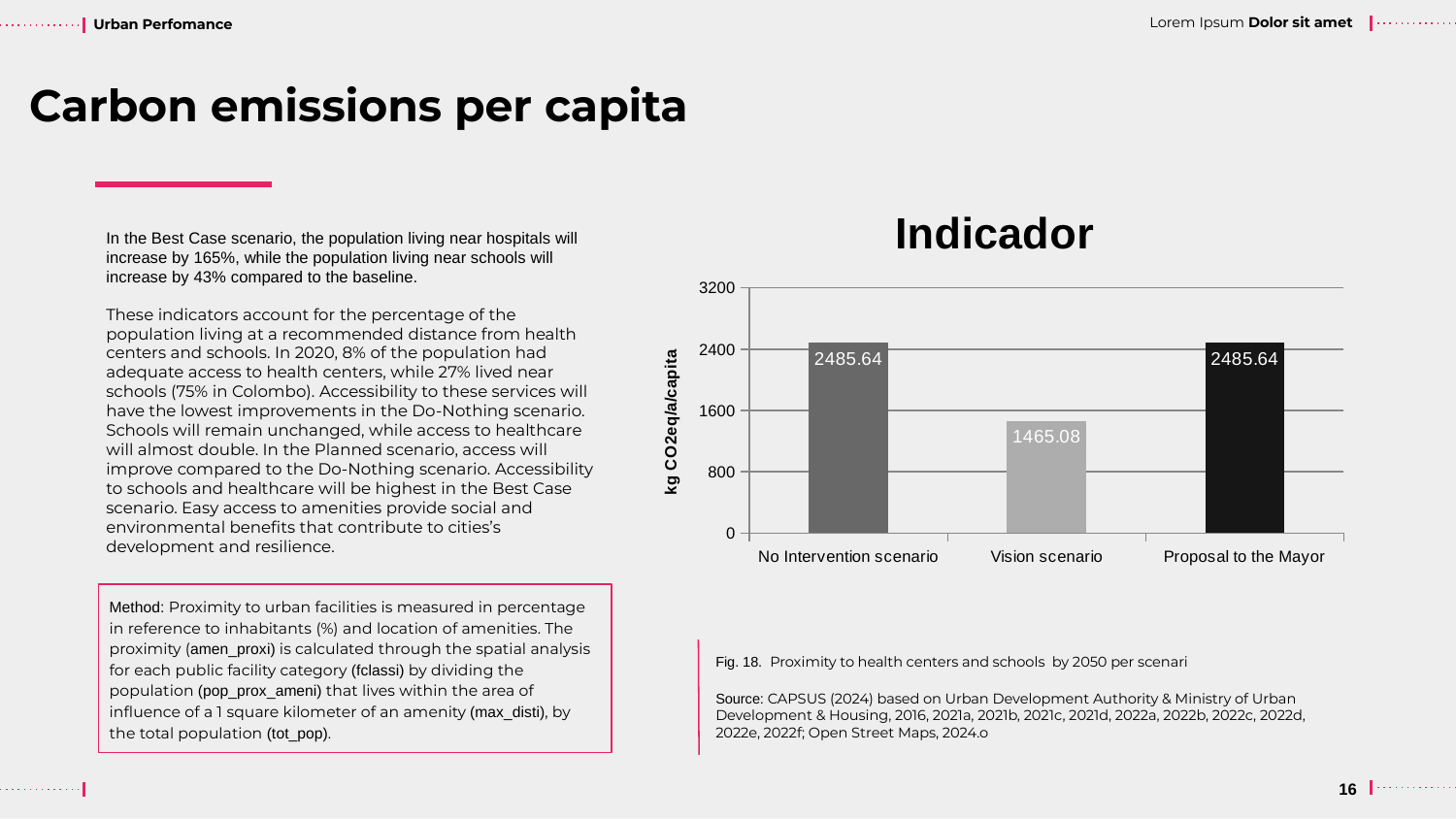

Carbon emissions per capita

### Chart

| Category | Indicador |
|---|---|
| No Intervention scenario | 2485.64 |
| Vision scenario | 1465.08 |
| Proposal to the Mayor | 2485.64 |